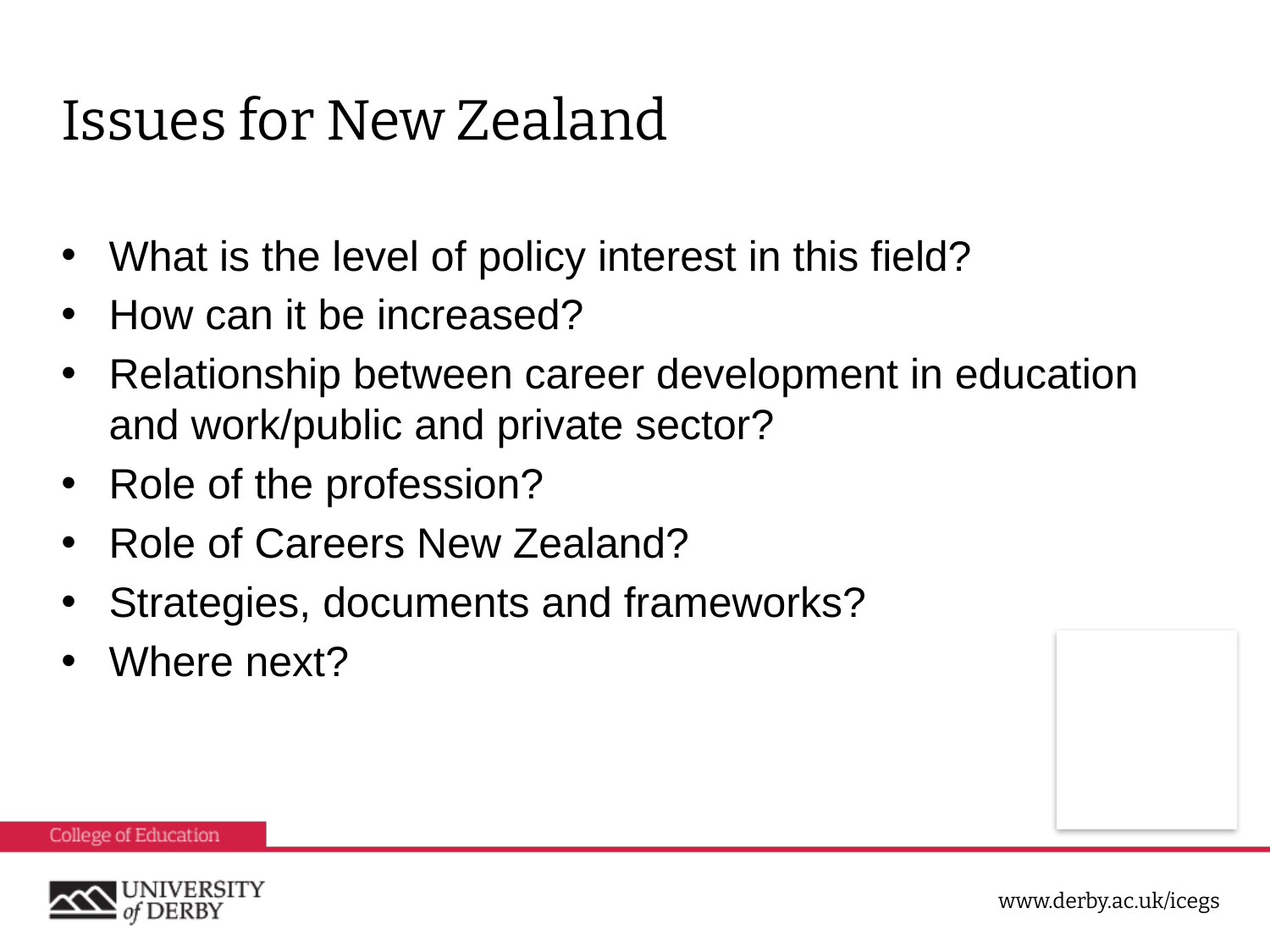

# Issues for New Zealand
What is the level of policy interest in this field?
How can it be increased?
Relationship between career development in education and work/public and private sector?
Role of the profession?
Role of Careers New Zealand?
Strategies, documents and frameworks?
Where next?